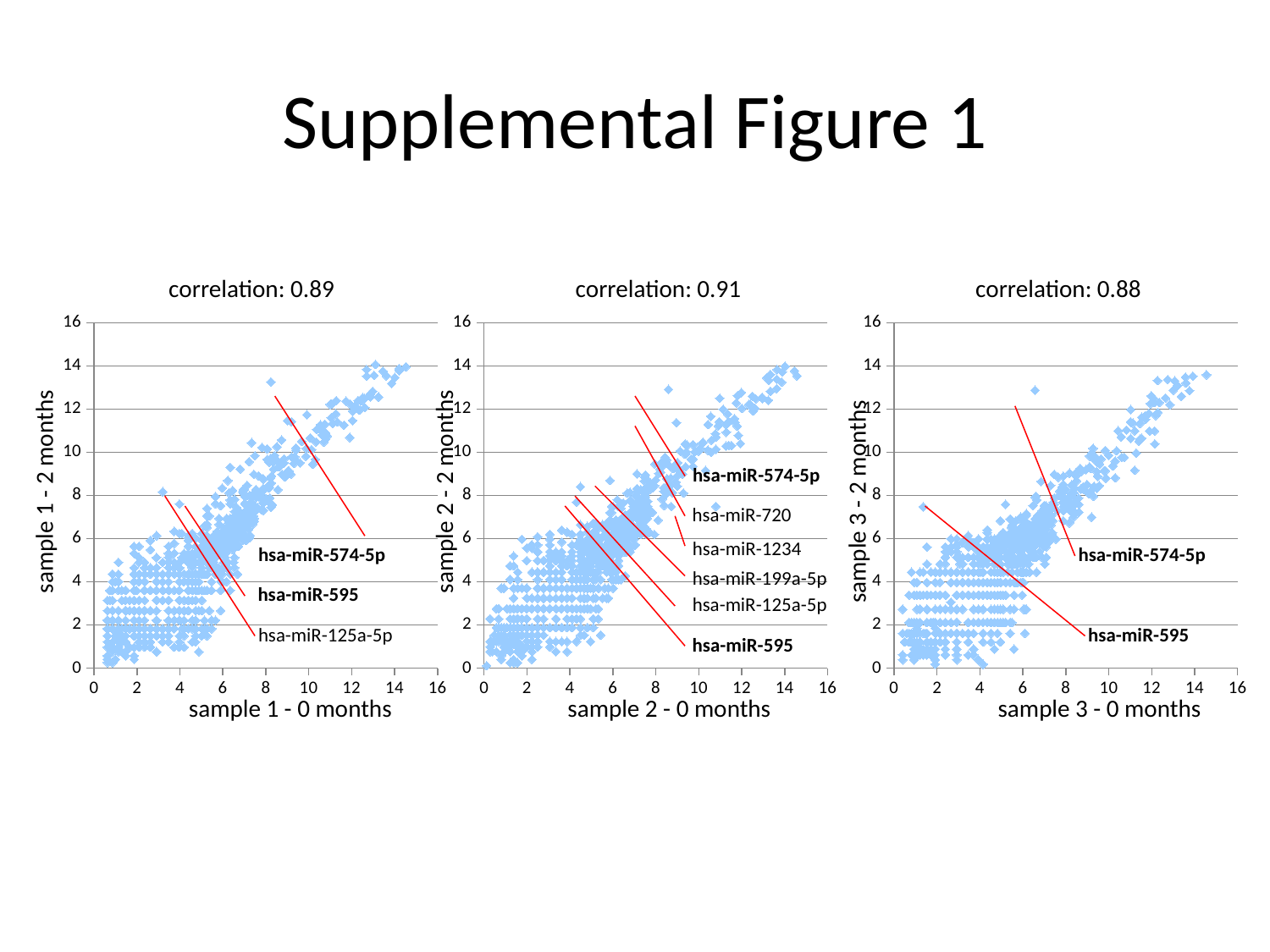

# Supplemental Figure 1
correlation: 0.89
correlation: 0.91
correlation: 0.88

### Chart

| Category | Sample03_2 |
|---|---|

### Chart

| Category | Sample04_2 |
|---|---|

### Chart

| Category | Sample05_2 |
|---|---|
hsa-miR-574-5p
sample 1 - 2 months
sample 2 - 2 months
sample 3 - 2 months
hsa-miR-720
hsa-miR-1234
hsa-miR-574-5p
hsa-miR-574-5p
hsa-miR-199a-5p
hsa-miR-595
hsa-miR-125a-5p
hsa-miR-125a-5p
hsa-miR-595
hsa-miR-595
sample 1 - 0 months
sample 2 - 0 months
sample 3 - 0 months